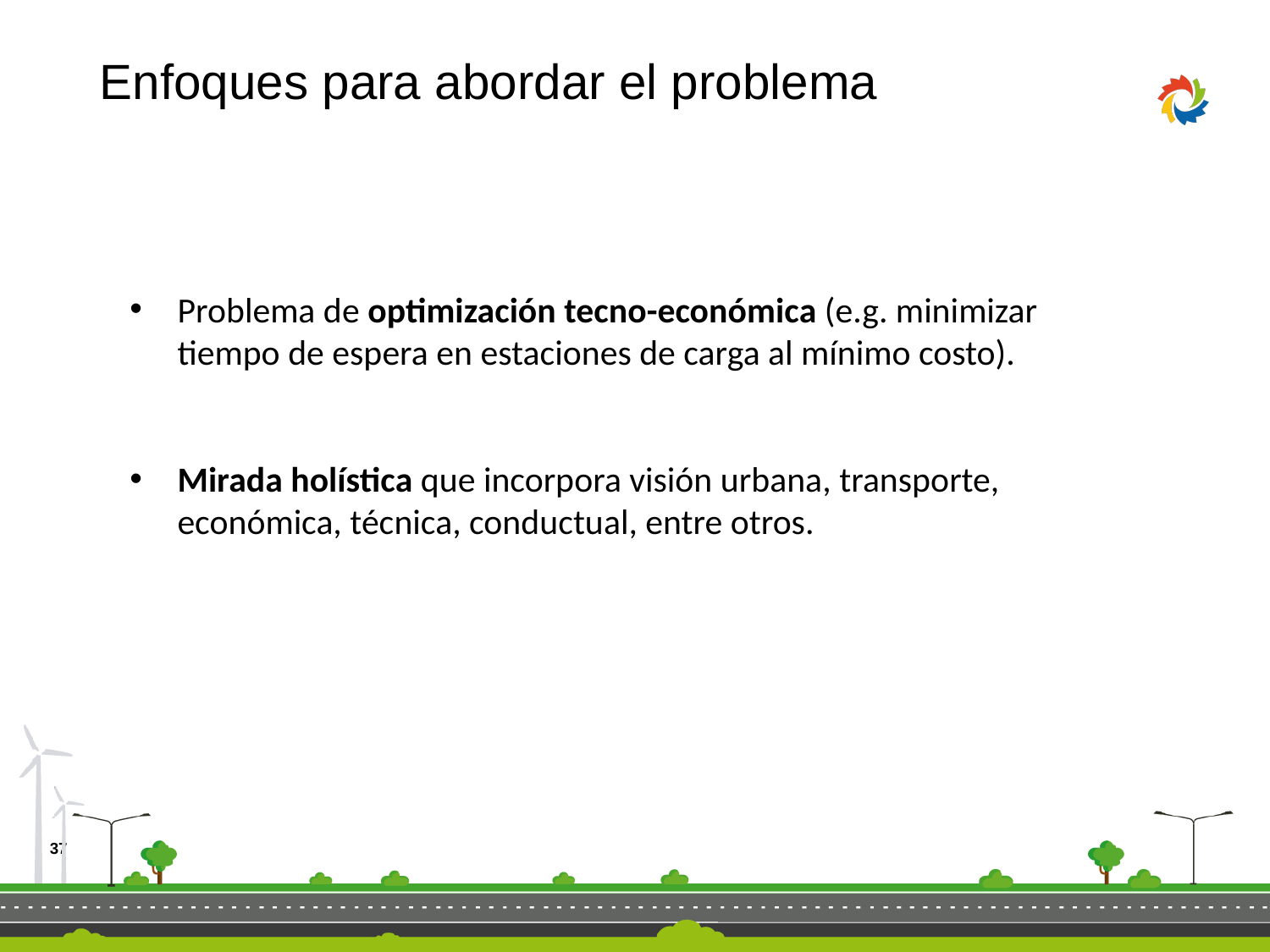

# Enfoques para abordar el problema
Problema de optimización tecno-económica (e.g. minimizar tiempo de espera en estaciones de carga al mínimo costo).

Mirada holística que incorpora visión urbana, transporte, económica, técnica, conductual, entre otros.